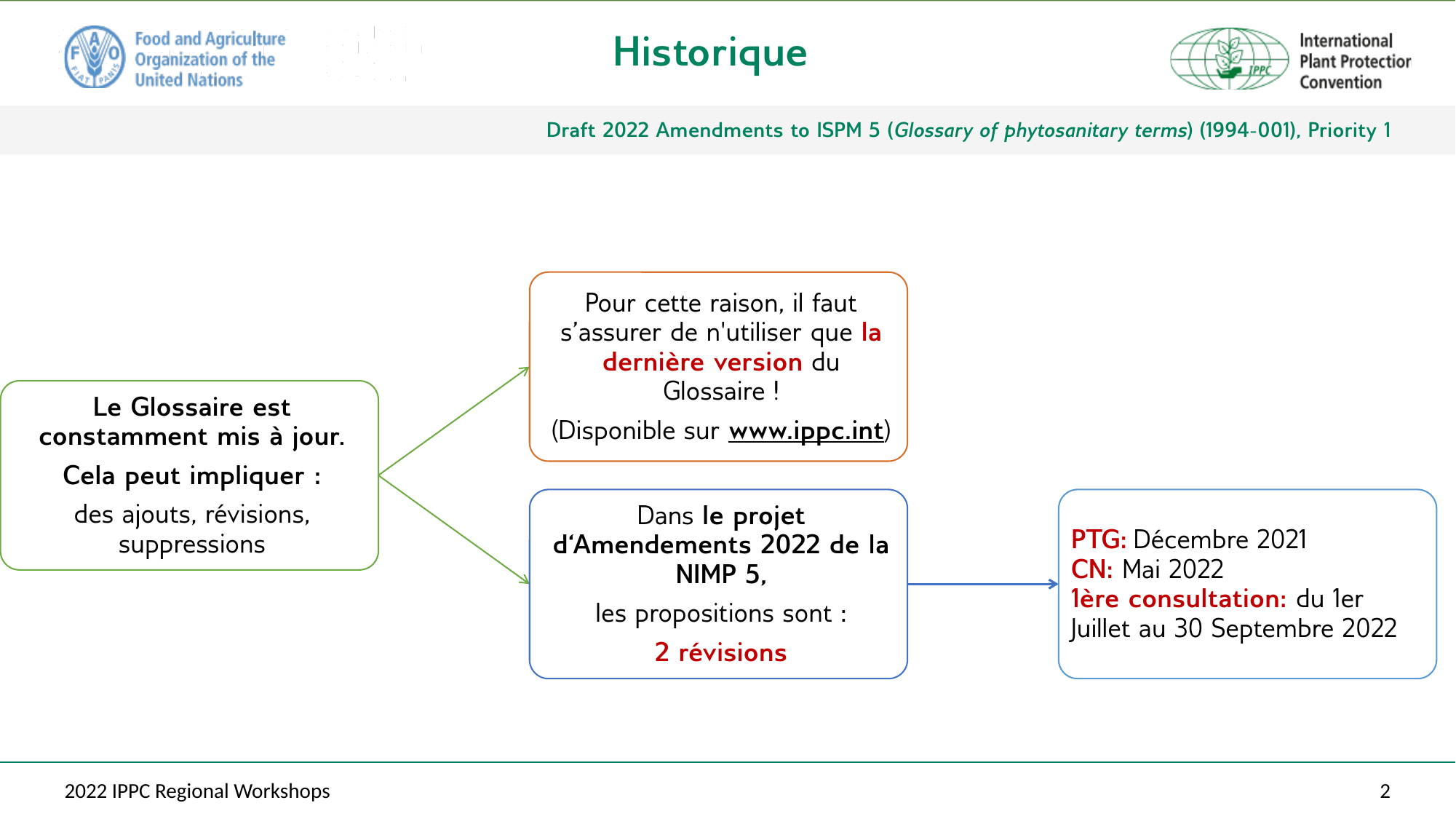

# Historique
Le Glossaire est constamment mis à jour.
Cela peut impliquer :
des ajouts, révisions, suppressions

Pour cette raison, il faut s’assurer de n'utiliser que la dernière version du Glossaire !
(Disponible sur www.ippc.int)

Dans le projet d‘Amendements 2022 de la NIMP 5,
les propositions sont :
2 révisions

PTG: Décembre 2021
CN: Mai 2022
1ère consultation: du 1er  Juillet au 30 Septembre 2022